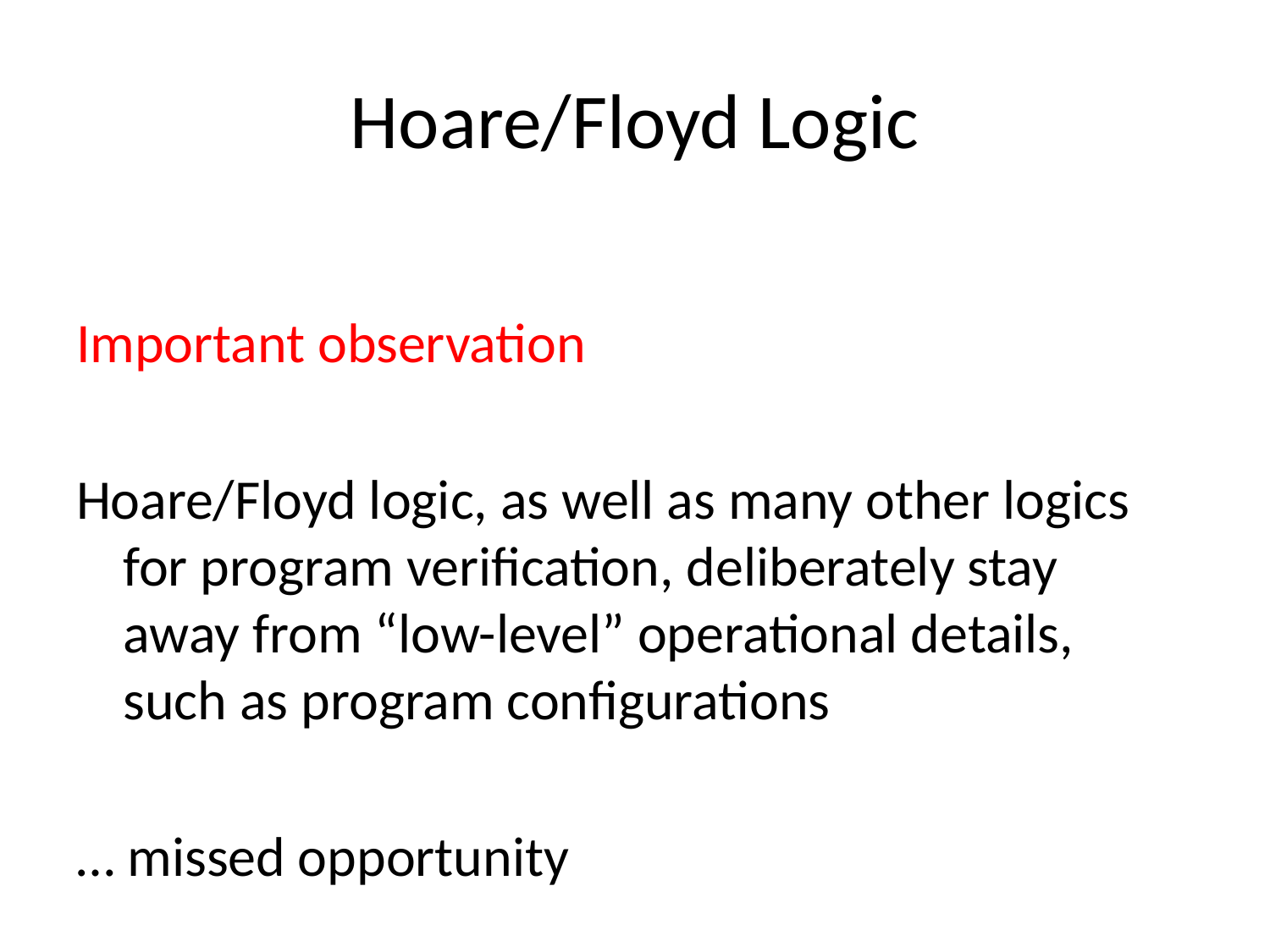

# Hoare/Floyd Logic

Important observation

Hoare/Floyd logic, as well as many other logics for program verification, deliberately stay away from “low-level” operational details, such as program configurations

… missed opportunity